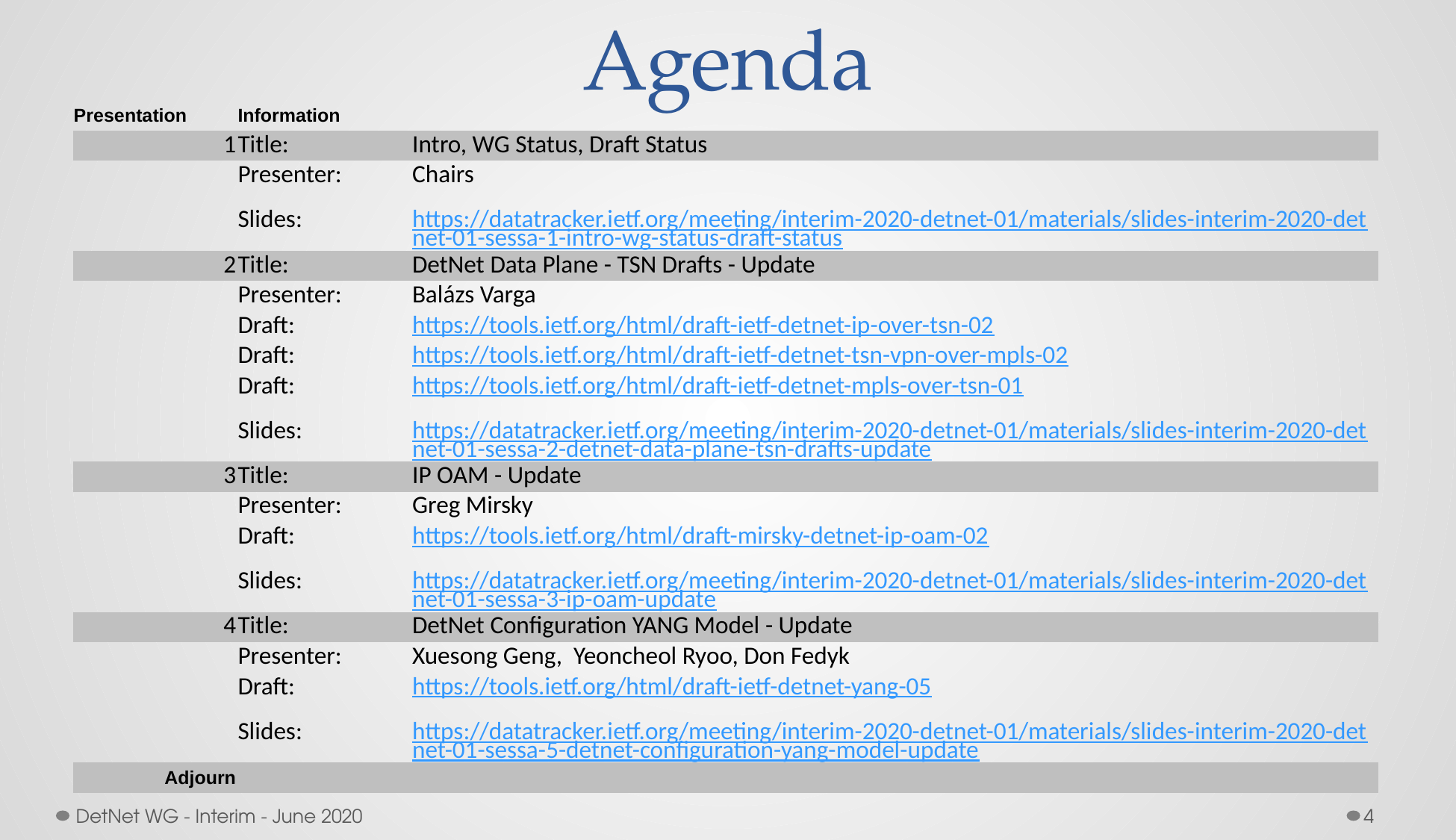

# Agenda
| Presentation | Information |  |
| --- | --- | --- |
| 1 | Title: | Intro, WG Status, Draft Status |
|  | Presenter: | Chairs |
|  | Slides: | https://datatracker.ietf.org/meeting/interim-2020-detnet-01/materials/slides-interim-2020-detnet-01-sessa-1-intro-wg-status-draft-status |
| 2 | Title: | DetNet Data Plane - TSN Drafts - Update |
|  | Presenter: | Balázs Varga |
|  | Draft: | https://tools.ietf.org/html/draft-ietf-detnet-ip-over-tsn-02 |
|  | Draft: | https://tools.ietf.org/html/draft-ietf-detnet-tsn-vpn-over-mpls-02 |
|  | Draft: | https://tools.ietf.org/html/draft-ietf-detnet-mpls-over-tsn-01 |
|  | Slides: | https://datatracker.ietf.org/meeting/interim-2020-detnet-01/materials/slides-interim-2020-detnet-01-sessa-2-detnet-data-plane-tsn-drafts-update |
| 3 | Title: | IP OAM - Update |
|  | Presenter: | Greg Mirsky |
|  | Draft: | https://tools.ietf.org/html/draft-mirsky-detnet-ip-oam-02 |
|  | Slides: | https://datatracker.ietf.org/meeting/interim-2020-detnet-01/materials/slides-interim-2020-detnet-01-sessa-3-ip-oam-update |
| 4 | Title: | DetNet Configuration YANG Model - Update |
|  | Presenter: | Xuesong Geng, Yeoncheol Ryoo, Don Fedyk |
|  | Draft: | https://tools.ietf.org/html/draft-ietf-detnet-yang-05 |
|  | Slides: | https://datatracker.ietf.org/meeting/interim-2020-detnet-01/materials/slides-interim-2020-detnet-01-sessa-5-detnet-configuration-yang-model-update |
| Adjourn |  |  |
DetNet WG - Interim - June 2020
4